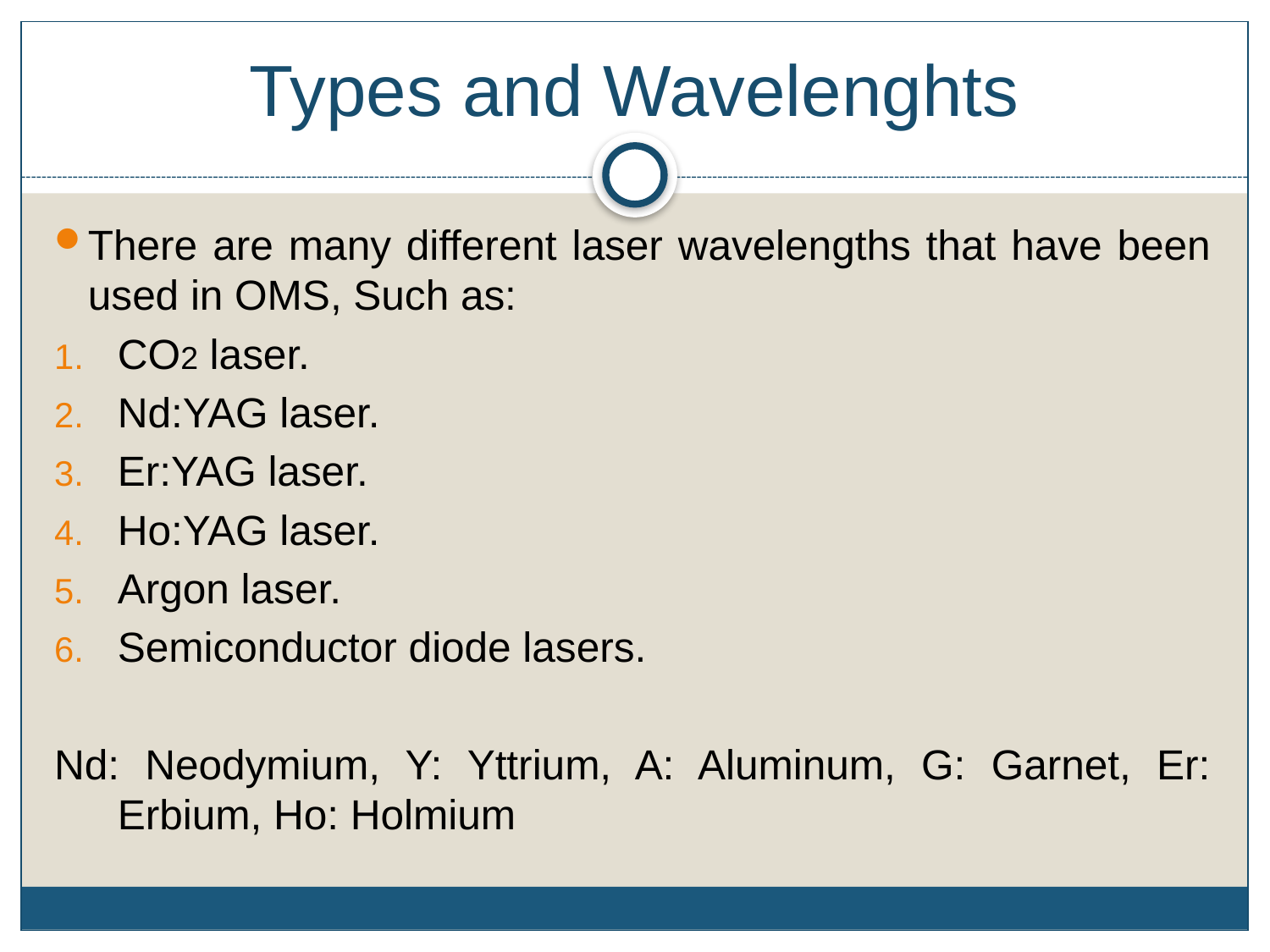

# Types and Wavelenghts
There are many different laser wavelengths that have been used in OMS, Such as:
CO2 laser.
Nd:YAG laser.
Er:YAG laser.
Ho:YAG laser.
Argon laser.
Semiconductor diode lasers.

Nd: Neodymium, Y: Yttrium, A: Aluminum, G: Garnet, Er: Erbium, Ho: Holmium